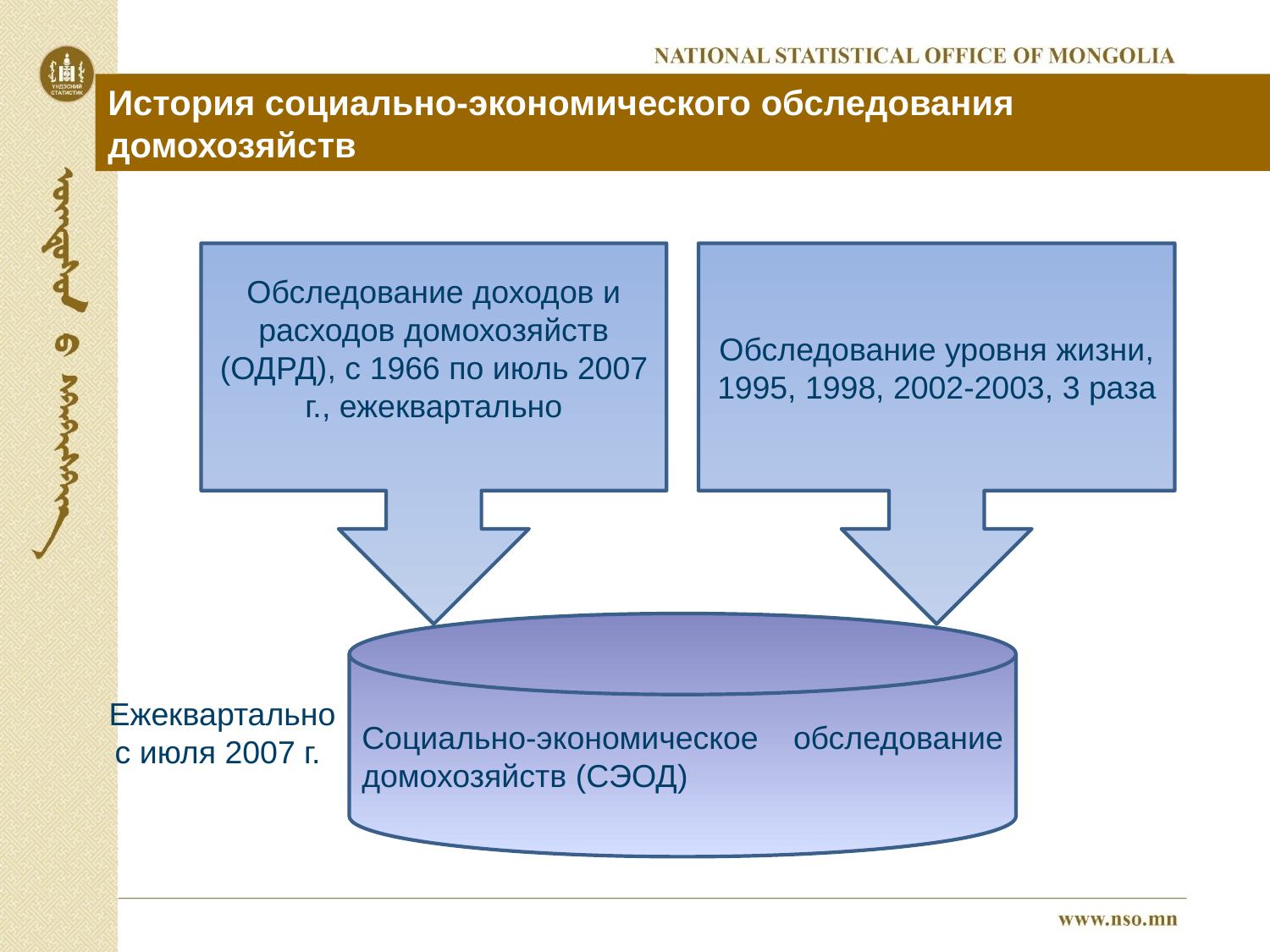

История социально-экономического обследования домохозяйств
Обследование доходов и расходов домохозяйств (ОДРД), с 1966 по июль 2007 г., ежеквартально

Обследование уровня жизни, 1995, 1998, 2002-2003, 3 раза
Социально-экономическое обследование домохозяйств (СЭОД)
Ежеквартально с июля 2007 г.